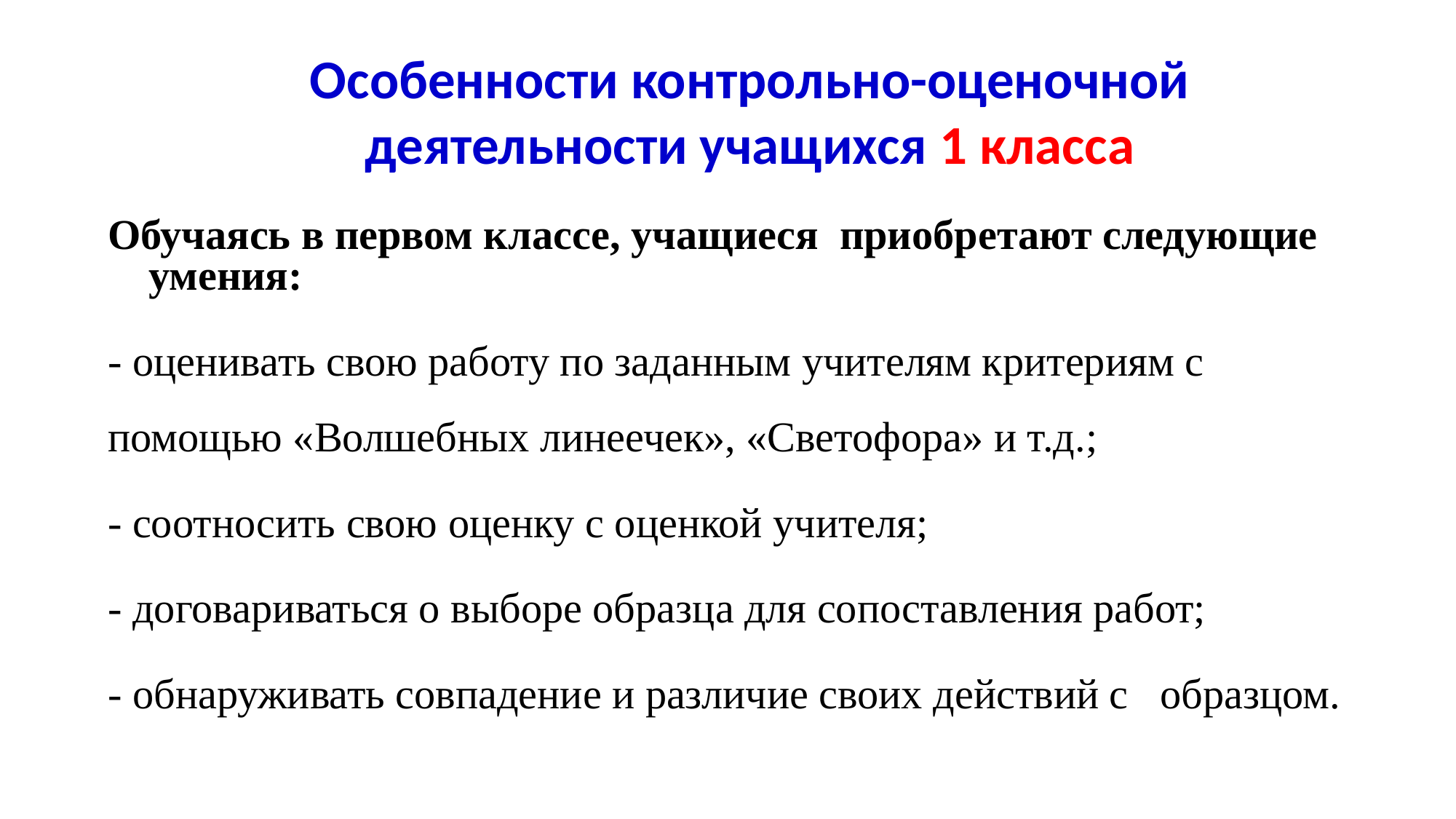

Особенности контрольно-оценочной деятельности учащихся 1 класса
Обучаясь в первом классе, учащиеся  приобретают следующие умения:
- оценивать свою работу по заданным учителям критериям с помощью «Волшебных линеечек», «Светофора» и т.д.;
- соотносить свою оценку с оценкой учителя;
- договариваться о выборе образца для сопоставления работ;
- обнаруживать совпадение и различие своих действий с   образцом.